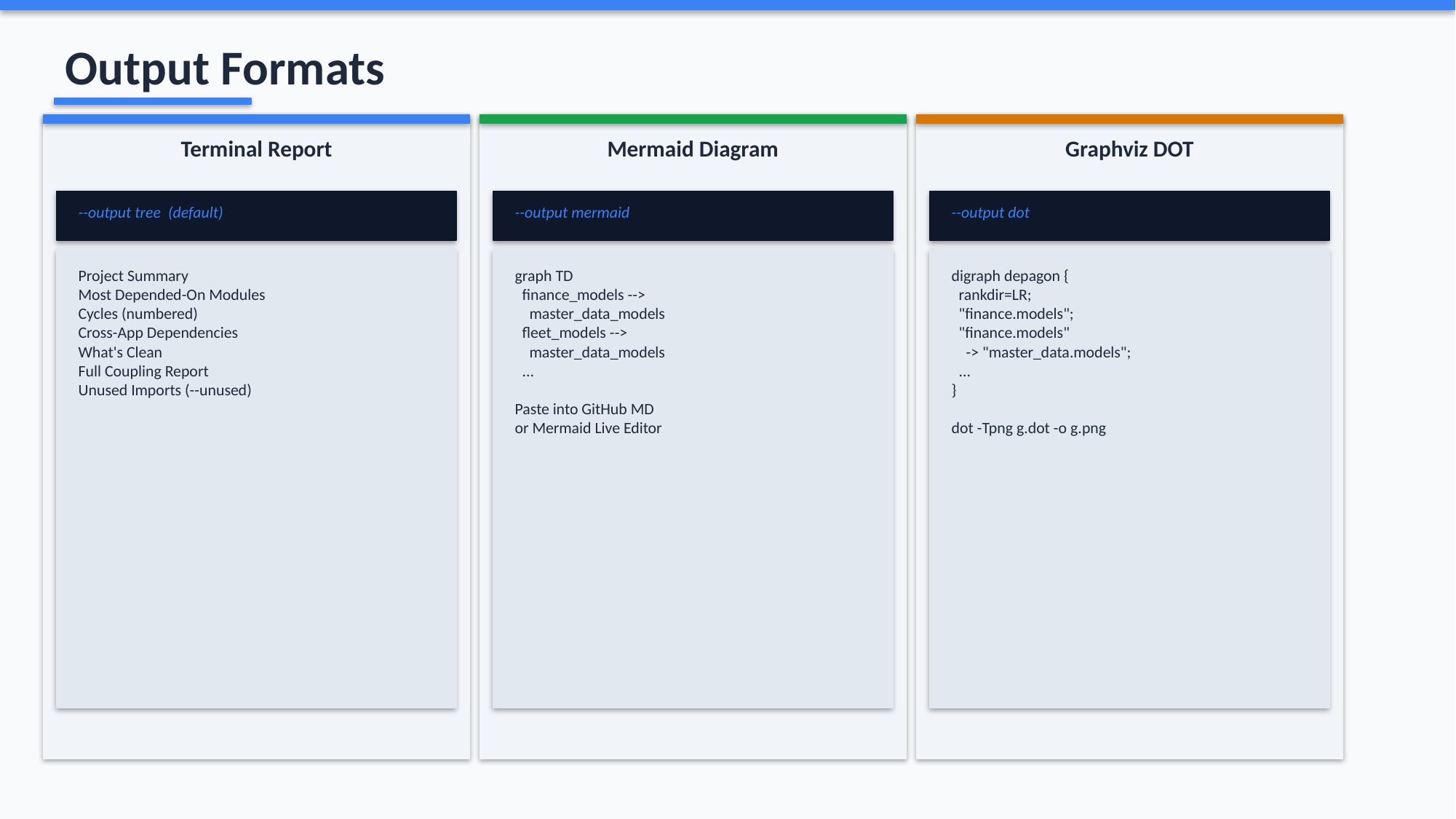

Output Formats

Terminal Report
Mermaid Diagram
Graphviz DOT

--output tree  (default)
--output mermaid
--output dot

Project Summary
Most Depended-On Modules
Cycles (numbered)
Cross-App Dependencies
What's Clean
Full Coupling Report
Unused Imports (--unused)
graph TD
  finance_models -->
    master_data_models
  fleet_models -->
    master_data_models
  ...

Paste into GitHub MD
or Mermaid Live Editor
digraph depagon {
  rankdir=LR;
  "finance.models";
  "finance.models"
    -> "master_data.models";
  ...
}

dot -Tpng g.dot -o g.png